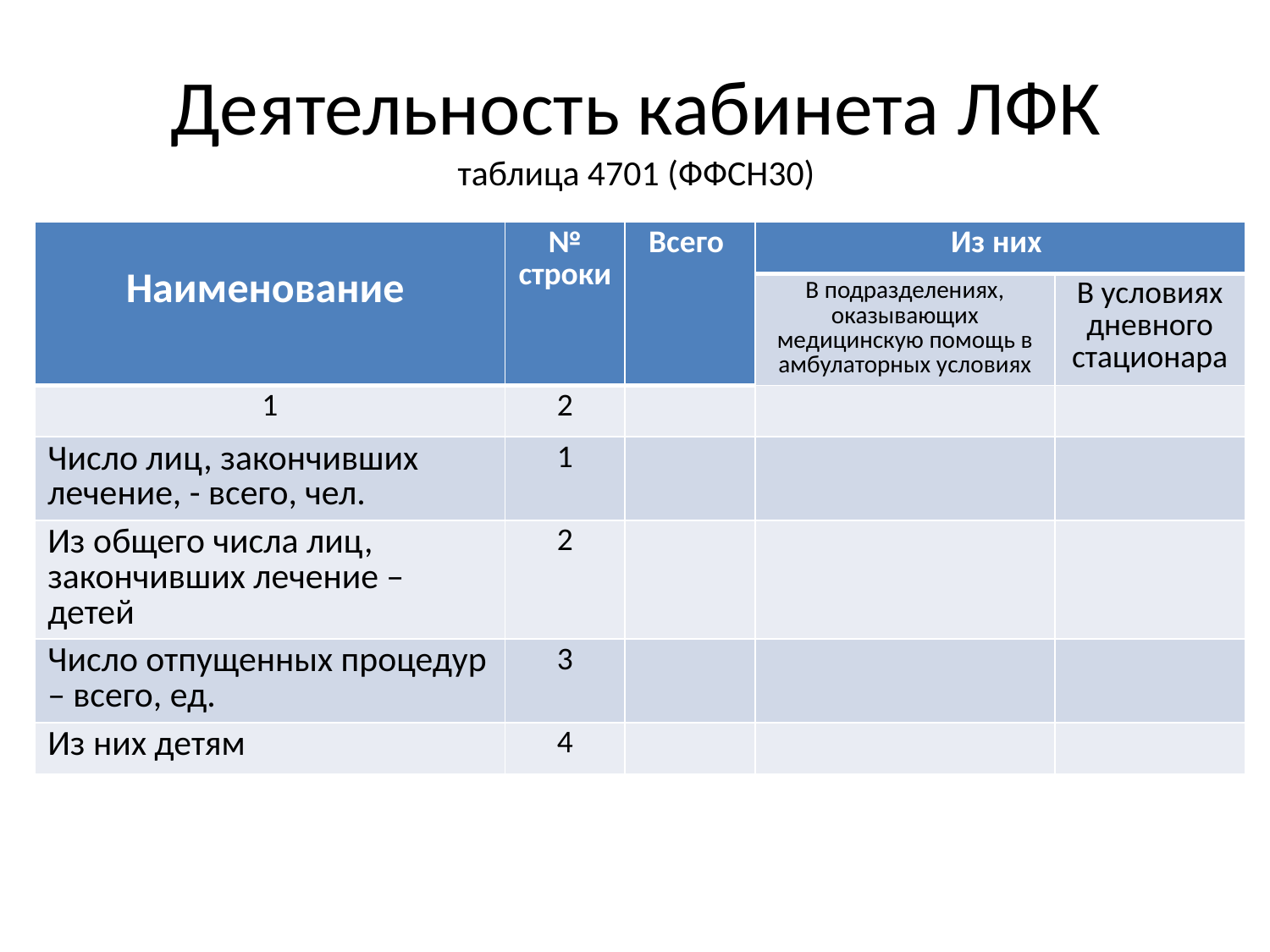

# Деятельность кабинета ЛФК таблица 4701 (ФФСН30)
| Наименование | № строки | Всего | Из них |  |
| --- | --- | --- | --- | --- |
|  |  |  | В подразделениях, оказывающих медицинскую помощь в амбулаторных условиях | В условиях дневного стационара |
| 1 | 2 |  |  |  |
| Число лиц, закончивших лечение, - всего, чел. | 1 |  |  |  |
| Из общего числа лиц, закончивших лечение – детей | 2 |  |  |  |
| Число отпущенных процедур – всего, ед. | 3 |  |  |  |
| Из них детям | 4 |  |  |  |